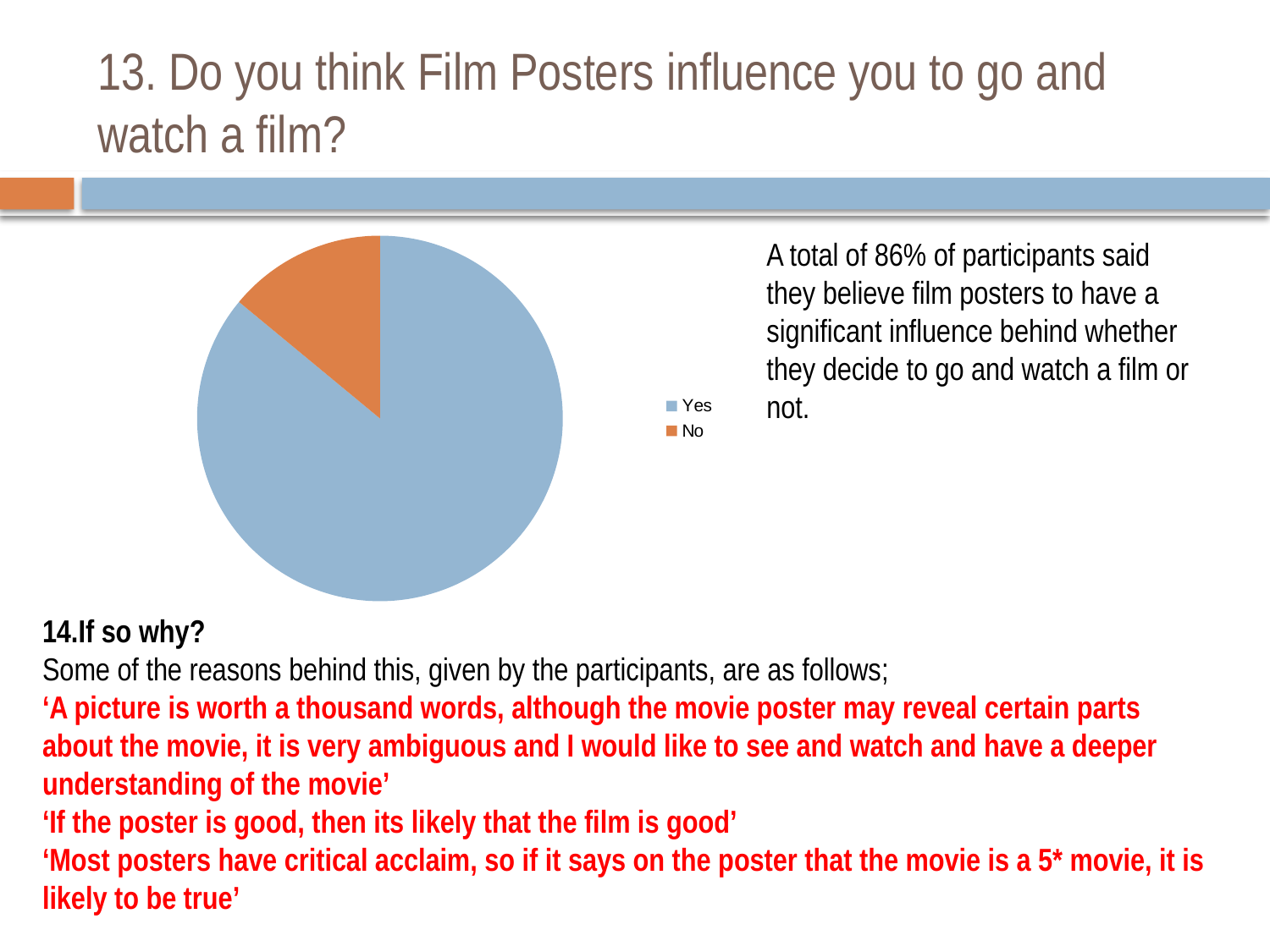

# 13. Do you think Film Posters influence you to go and watch a film?

### Chart

| Category |  |
|---|---|
| Yes  | 43.0 |
| No | 7.0 |
A total of 86% of participants said they believe film posters to have a significant influence behind whether they decide to go and watch a film or not.
14.If so why?
Some of the reasons behind this, given by the participants, are as follows;
‘A picture is worth a thousand words, although the movie poster may reveal certain parts about the movie, it is very ambiguous and I would like to see and watch and have a deeper understanding of the movie’
‘If the poster is good, then its likely that the film is good’
‘Most posters have critical acclaim, so if it says on the poster that the movie is a 5* movie, it is likely to be true’